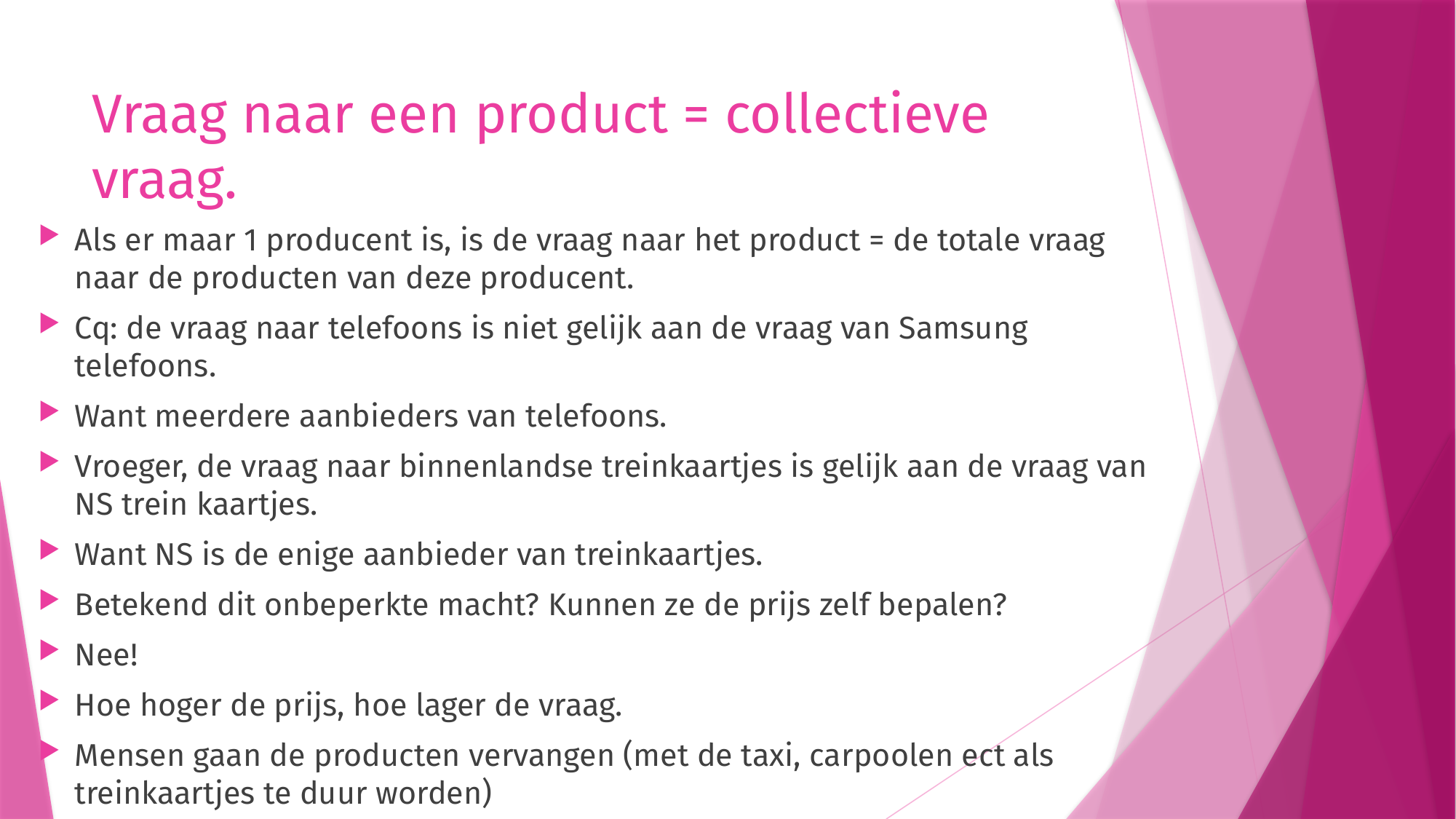

# Vraag naar een product = collectieve vraag.
Als er maar 1 producent is, is de vraag naar het product = de totale vraag naar de producten van deze producent.
Cq: de vraag naar telefoons is niet gelijk aan de vraag van Samsung telefoons.
Want meerdere aanbieders van telefoons.
Vroeger, de vraag naar binnenlandse treinkaartjes is gelijk aan de vraag van NS trein kaartjes.
Want NS is de enige aanbieder van treinkaartjes.
Betekend dit onbeperkte macht? Kunnen ze de prijs zelf bepalen?
Nee!
Hoe hoger de prijs, hoe lager de vraag.
Mensen gaan de producten vervangen (met de taxi, carpoolen ect als treinkaartjes te duur worden)